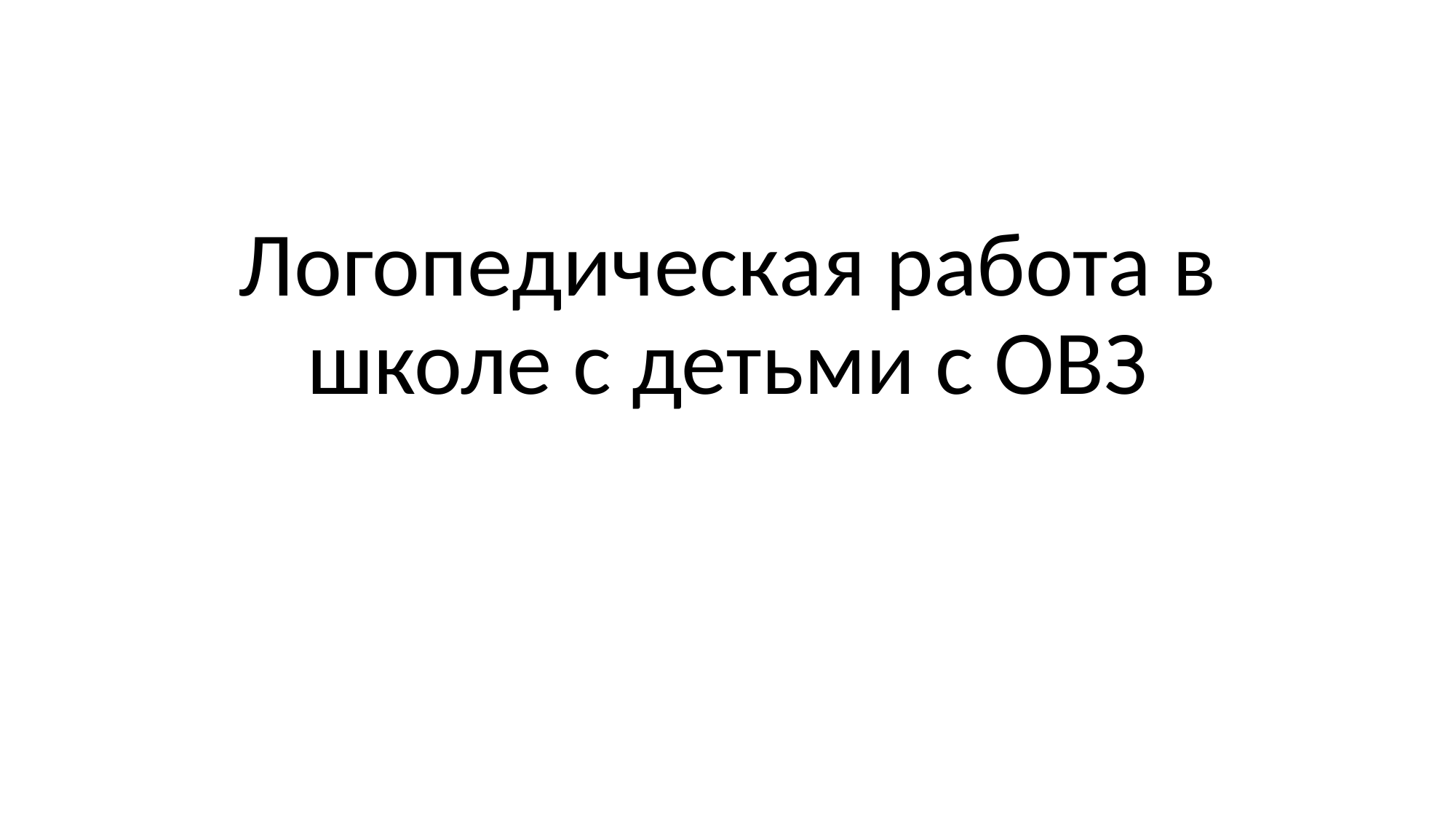

# Логопедическая работа в школе с детьми с ОВЗ